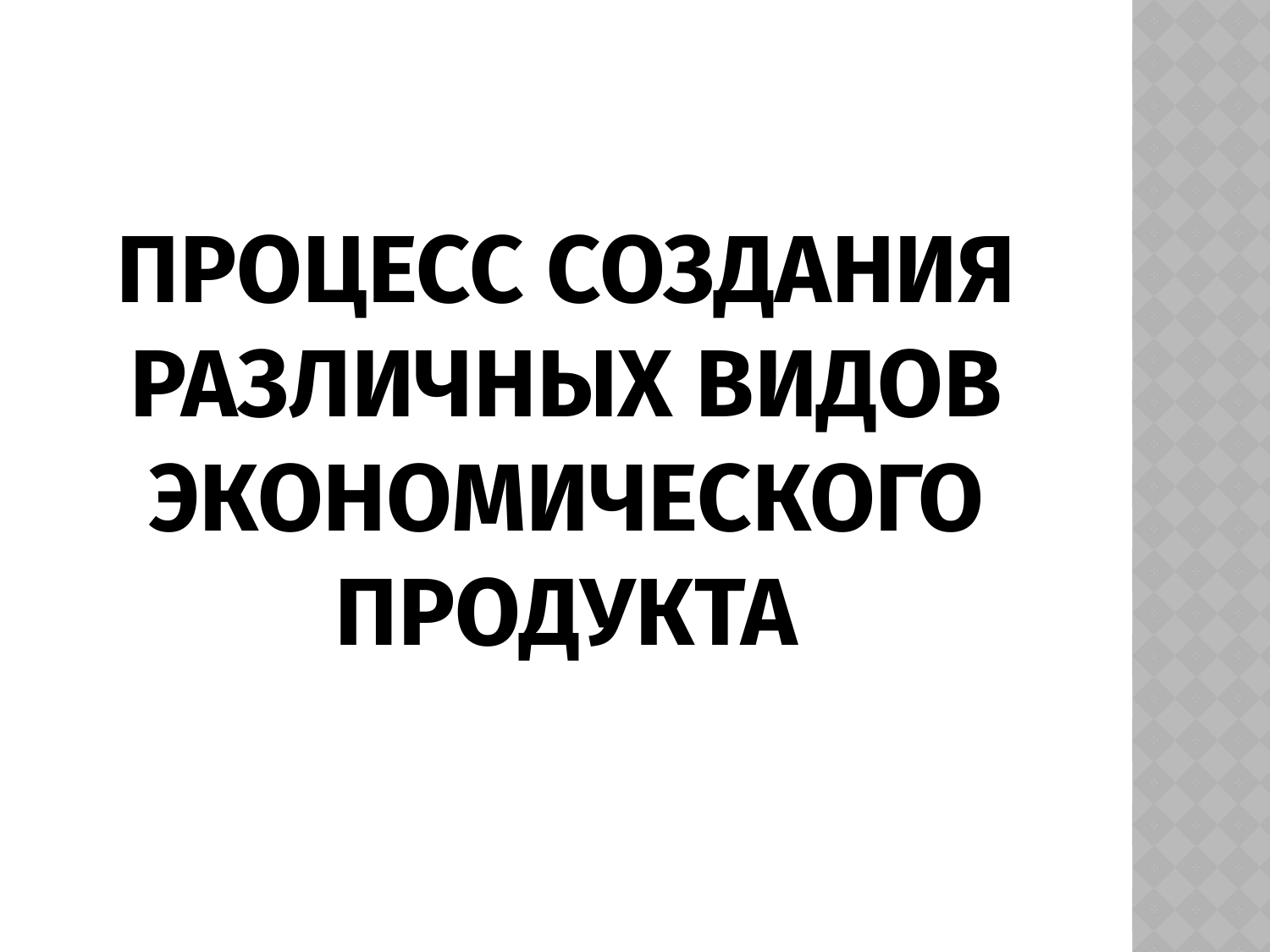

# Процесс СОЗДАНИЯ РАЗЛИЧНЫХ ВИДОВ ЭКОНОМИЧЕСКОГО ПРОДУКТА